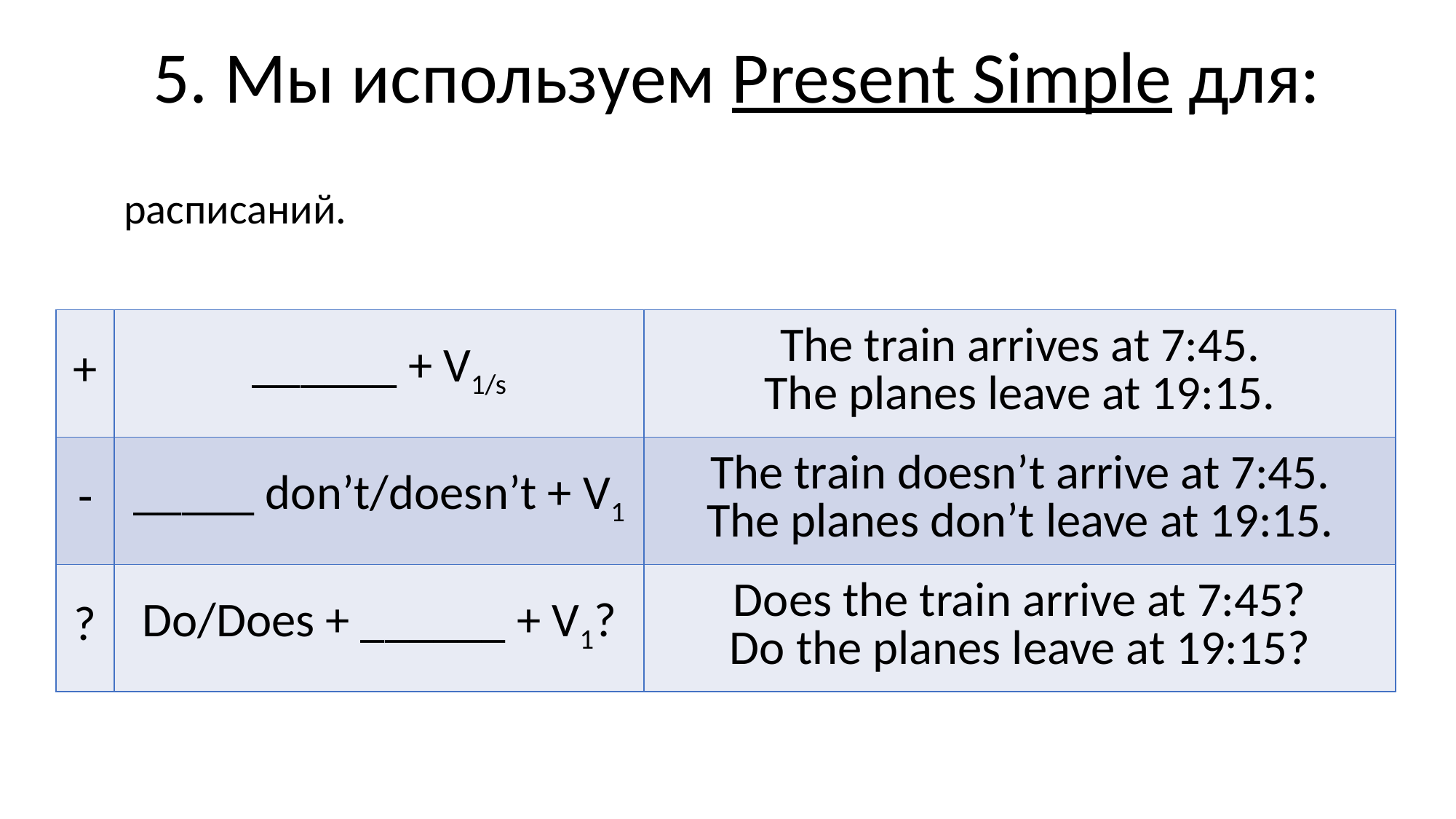

5. Мы используем Present Simple для:
расписаний.
| + | \_\_\_\_\_\_ + V1/s | The train arrives at 7:45. The planes leave at 19:15. |
| --- | --- | --- |
| - | \_\_\_\_\_ don’t/doesn’t + V1 | The train doesn’t arrive at 7:45. The planes don’t leave at 19:15. |
| ? | Do/Does + \_\_\_\_\_\_ + V1? | Does the train arrive at 7:45? Do the planes leave at 19:15? |